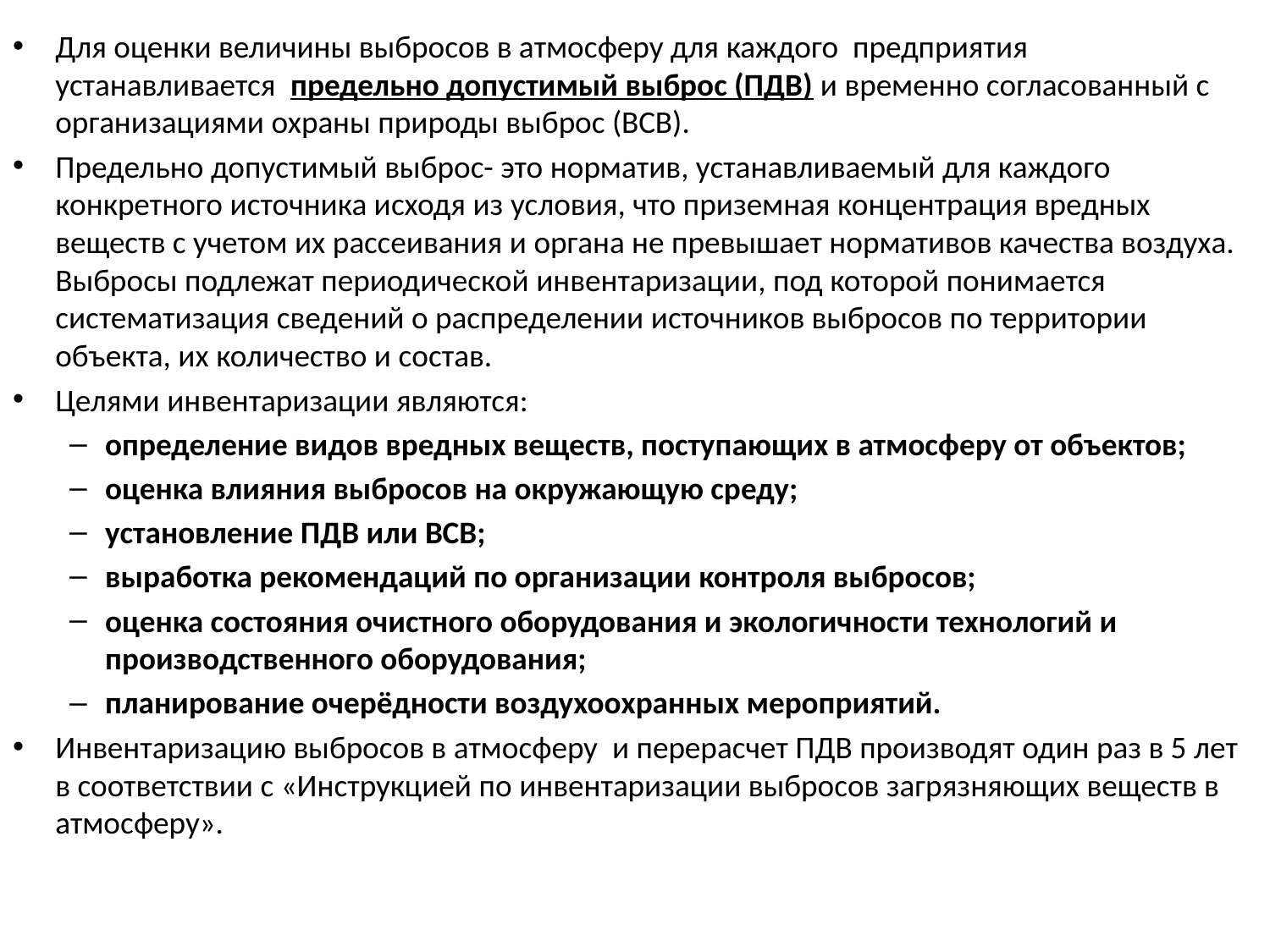

Для оценки величины выбросов в атмосферу для каждого  предприятия устанавливается  предельно допустимый выброс (ПДВ) и временно согласованный с организациями охраны природы выброс (ВСВ).
Предельно допустимый выброс- это норматив, устанавливаемый для каждого конкретного источника исходя из условия, что приземная концентрация вредных веществ с учетом их рассеивания и органа не превышает нормативов качества воздуха.  Выбросы подлежат периодической инвентаризации, под которой понимается систематизация сведений о распределении источников выбросов по территории объекта, их количество и состав.
Целями инвентаризации являются:
определение видов вредных веществ, поступающих в атмосферу от объектов;
оценка влияния выбросов на окружающую среду;
установление ПДВ или ВСВ;
выработка рекомендаций по организации контроля выбросов;
оценка состояния очистного оборудования и экологичности технологий и производственного оборудования;
планирование очерёдности воздухоохранных мероприятий.
Инвентаризацию выбросов в атмосферу  и перерасчет ПДВ производят один раз в 5 лет в соответствии с «Инструкцией по инвентаризации выбросов загрязняющих веществ в атмосферу».